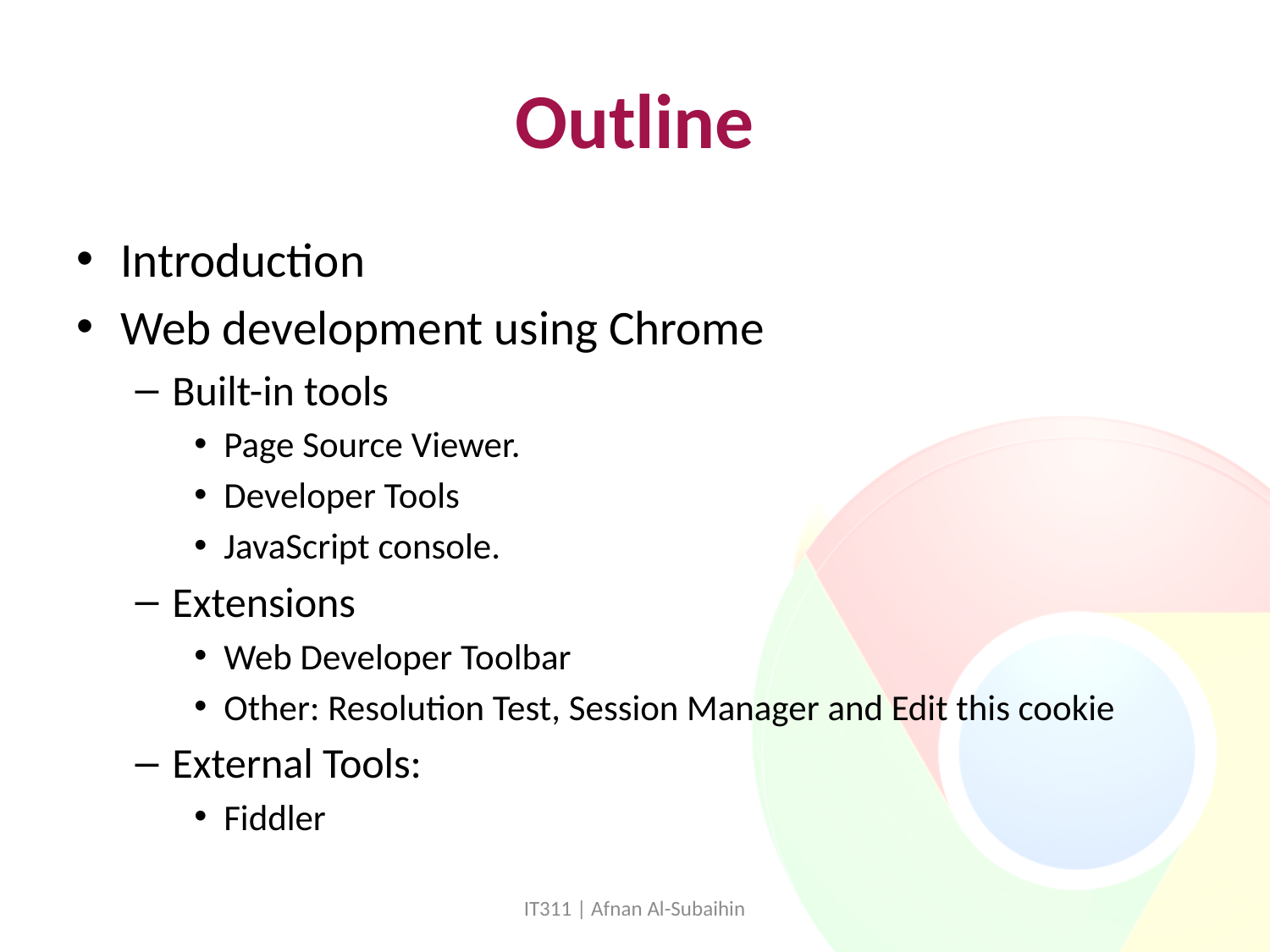

# Outline
Introduction
Web development using Chrome
Built-in tools
Page Source Viewer.
Developer Tools
JavaScript console.
Extensions
Web Developer Toolbar
Other: Resolution Test, Session Manager and Edit this cookie
External Tools:
Fiddler
IT311 | Afnan Al-Subaihin